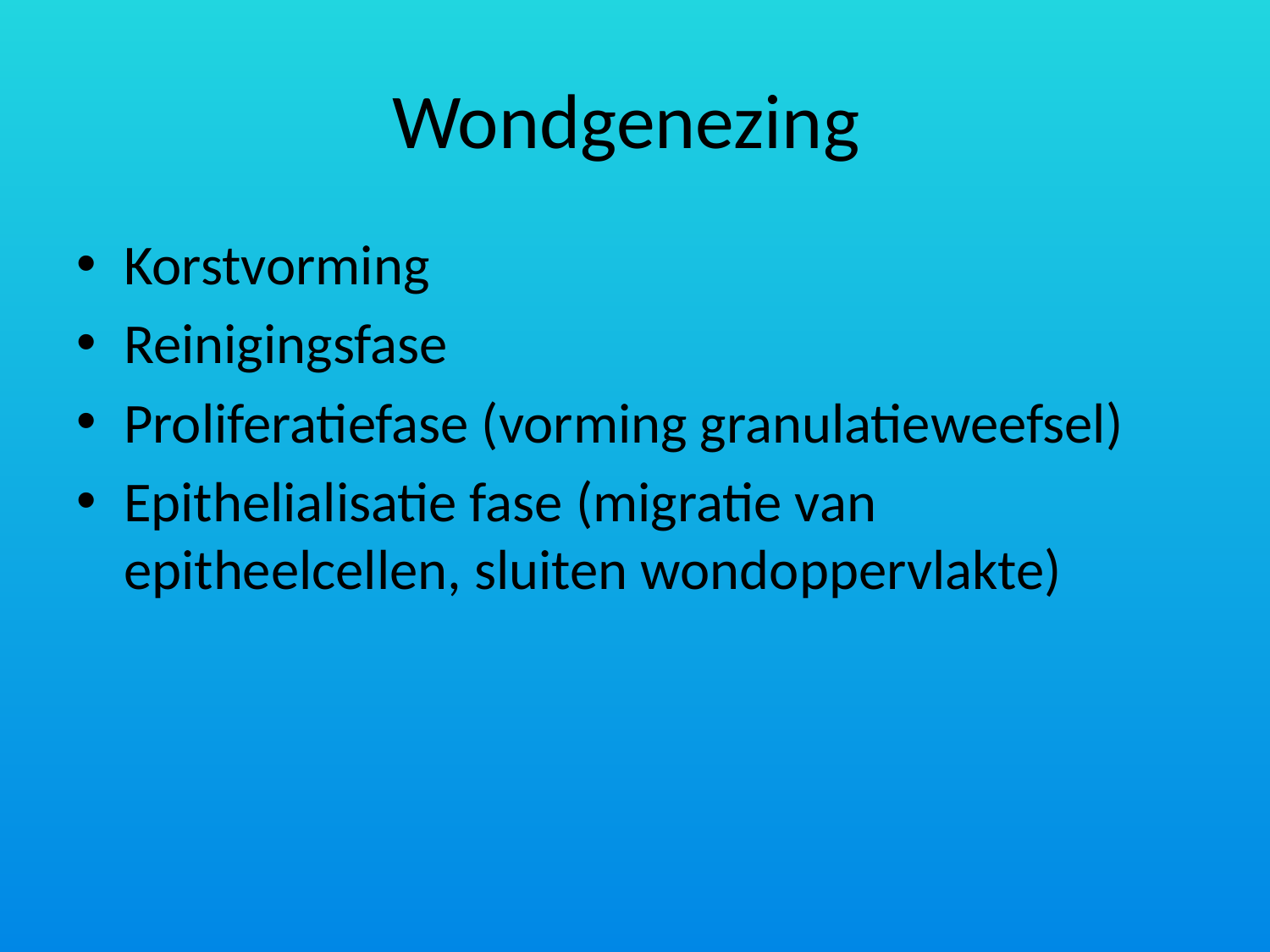

# Wondgenezing
Korstvorming
Reinigingsfase
Proliferatiefase (vorming granulatieweefsel)
Epithelialisatie fase (migratie van epitheelcellen, sluiten wondoppervlakte)